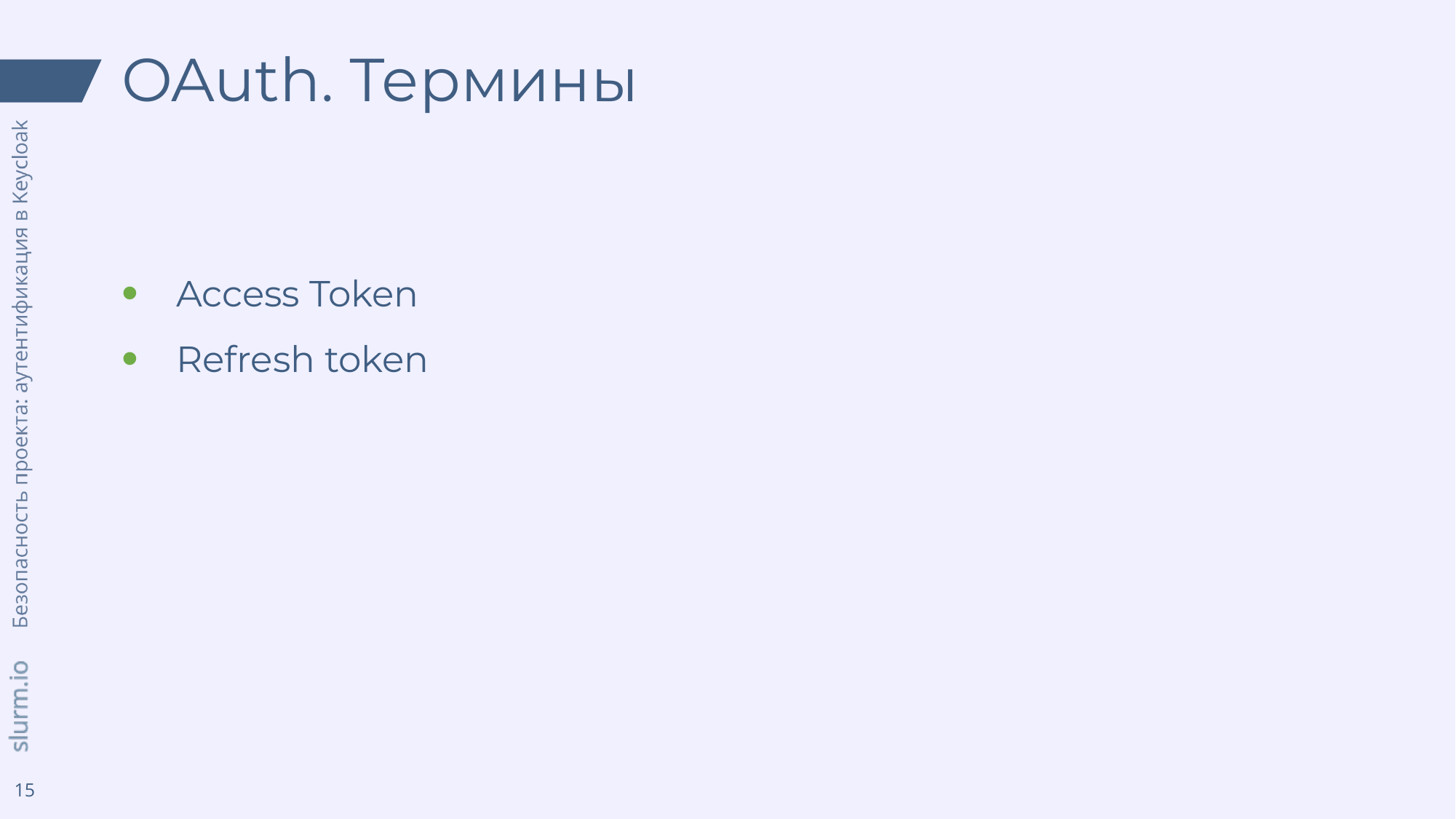

# OAuth. Термины
Access Token
Refresh token